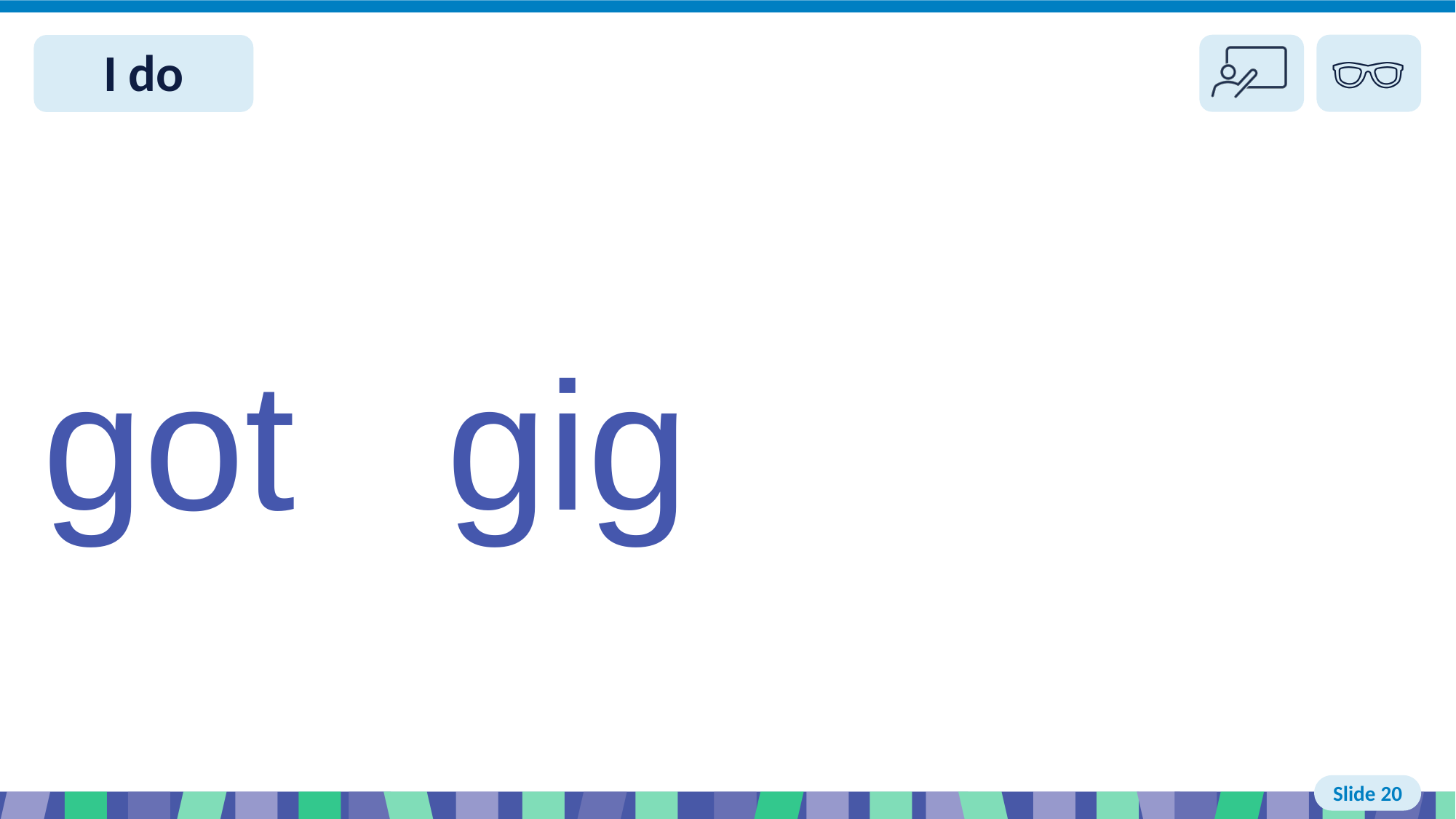

# Slide 20 I do read
got   gig